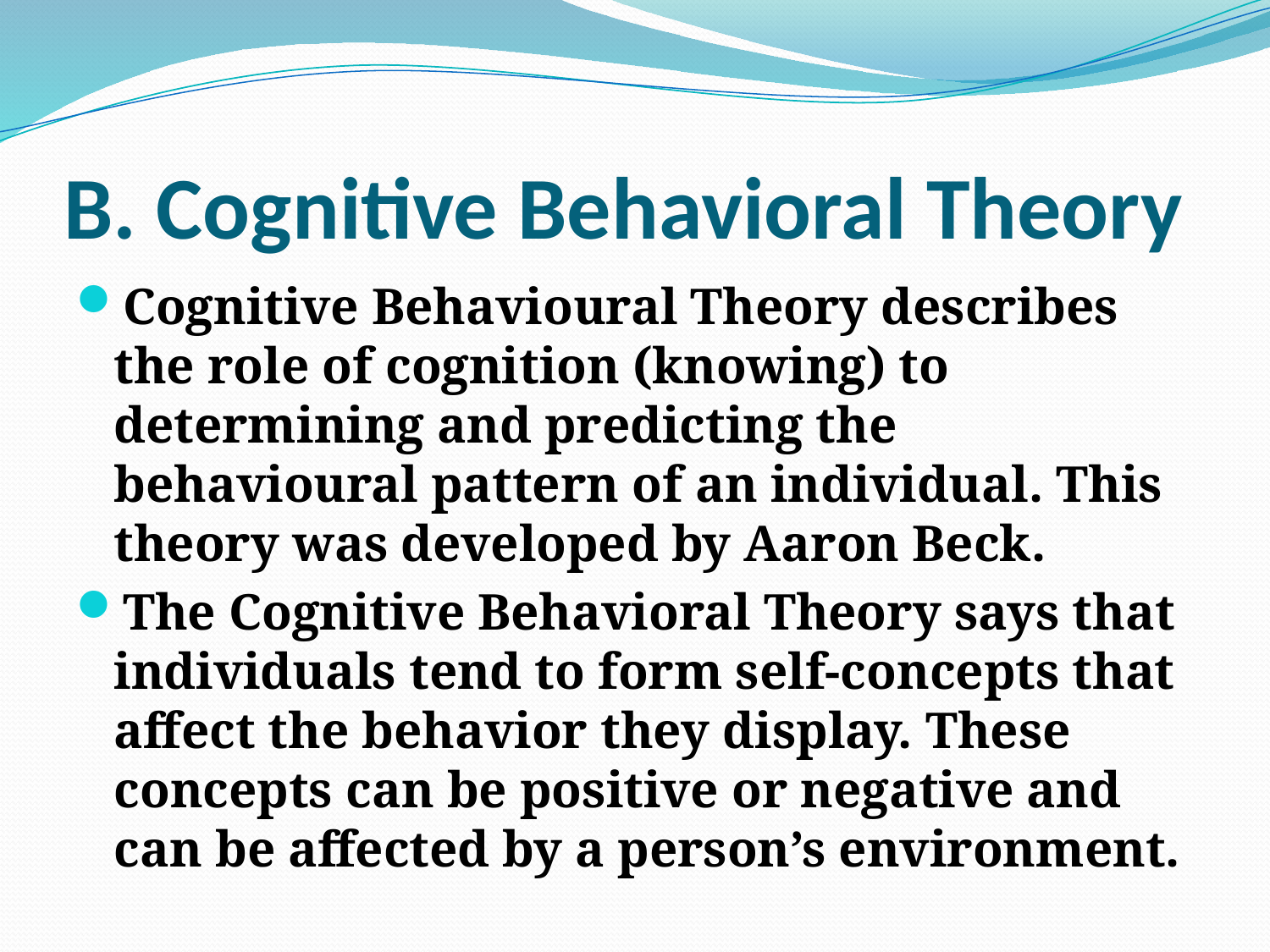

# B. Cognitive Behavioral Theory
Cognitive Behavioural Theory describes the role of cognition (knowing) to determining and predicting the behavioural pattern of an individual. This theory was developed by Aaron Beck.
The Cognitive Behavioral Theory says that individuals tend to form self-concepts that affect the behavior they display. These concepts can be positive or negative and can be affected by a person’s environment.